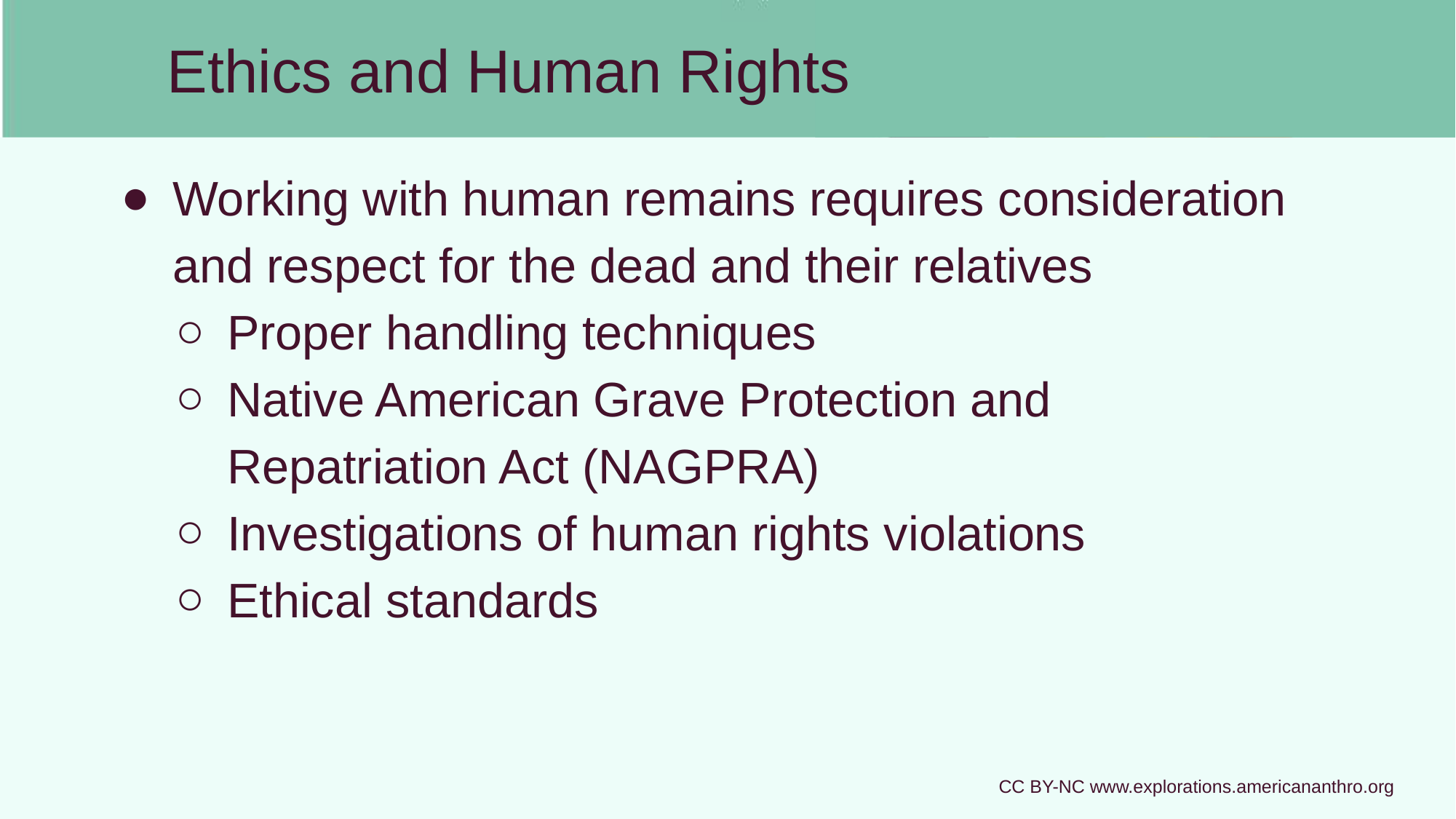

# Ethics and Human Rights
Working with human remains requires consideration and respect for the dead and their relatives
Proper handling techniques
Native American Grave Protection and Repatriation Act (NAGPRA)
Investigations of human rights violations
Ethical standards